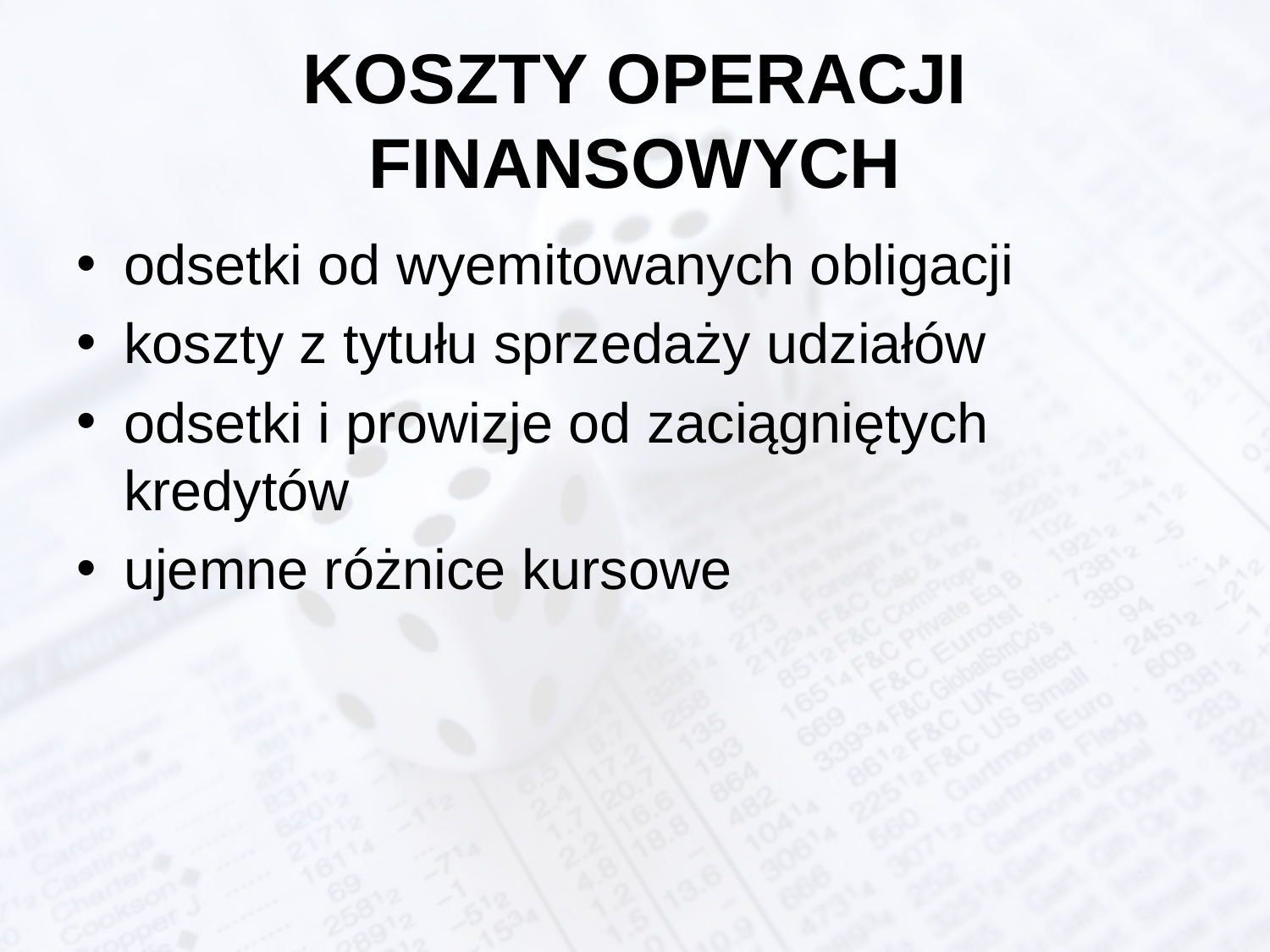

# KOSZTY OPERACJI FINANSOWYCH
odsetki od wyemitowanych obligacji
koszty z tytułu sprzedaży udziałów
odsetki i prowizje od zaciągniętych kredytów
ujemne różnice kursowe